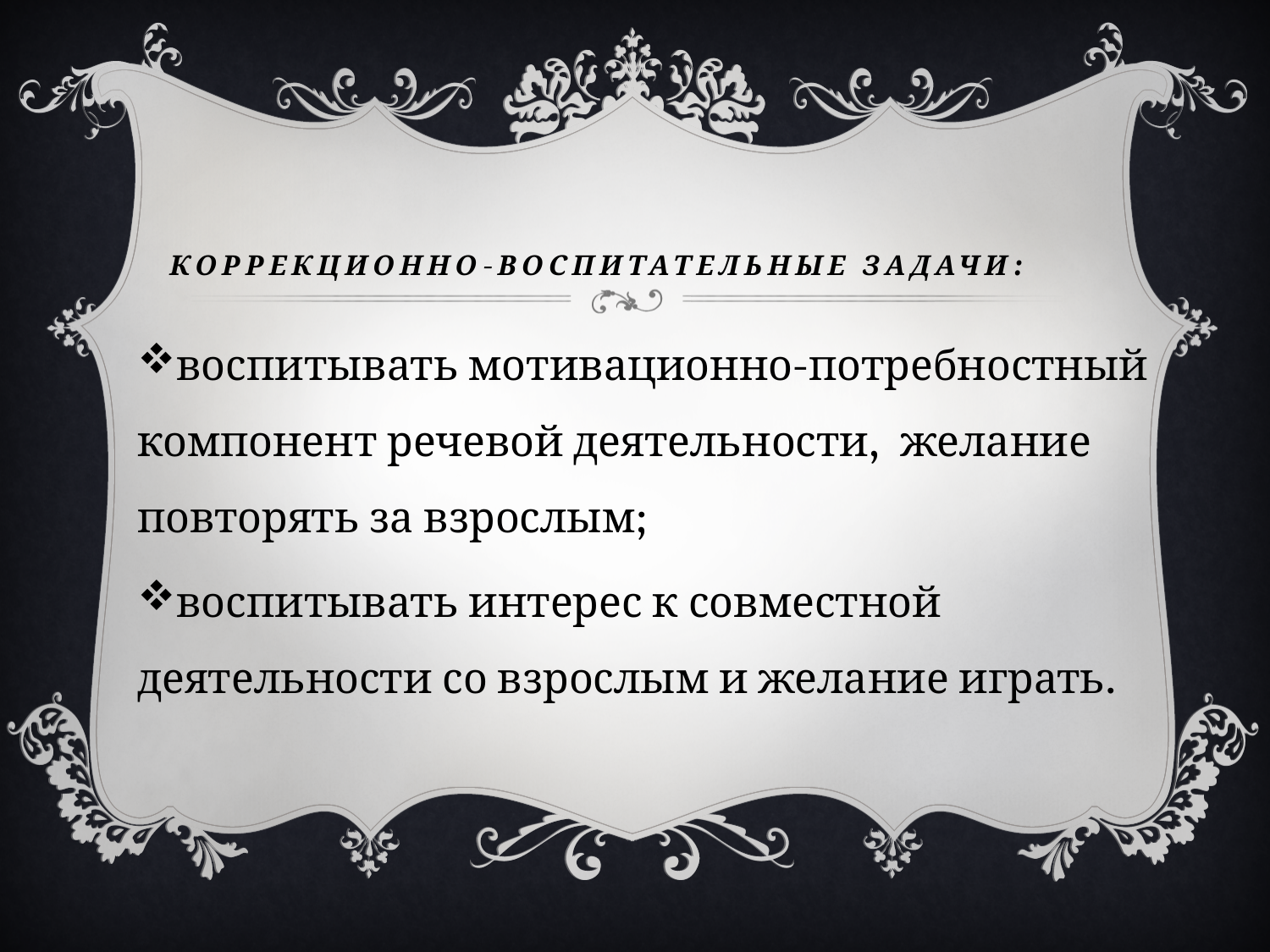

# Коррекционно-воспитательные задачи:
воспитывать мотивационно-потребностный компонент речевой деятельности,  желание повторять за взрослым;
воспитывать интерес к совместной деятельности со взрослым и желание играть.